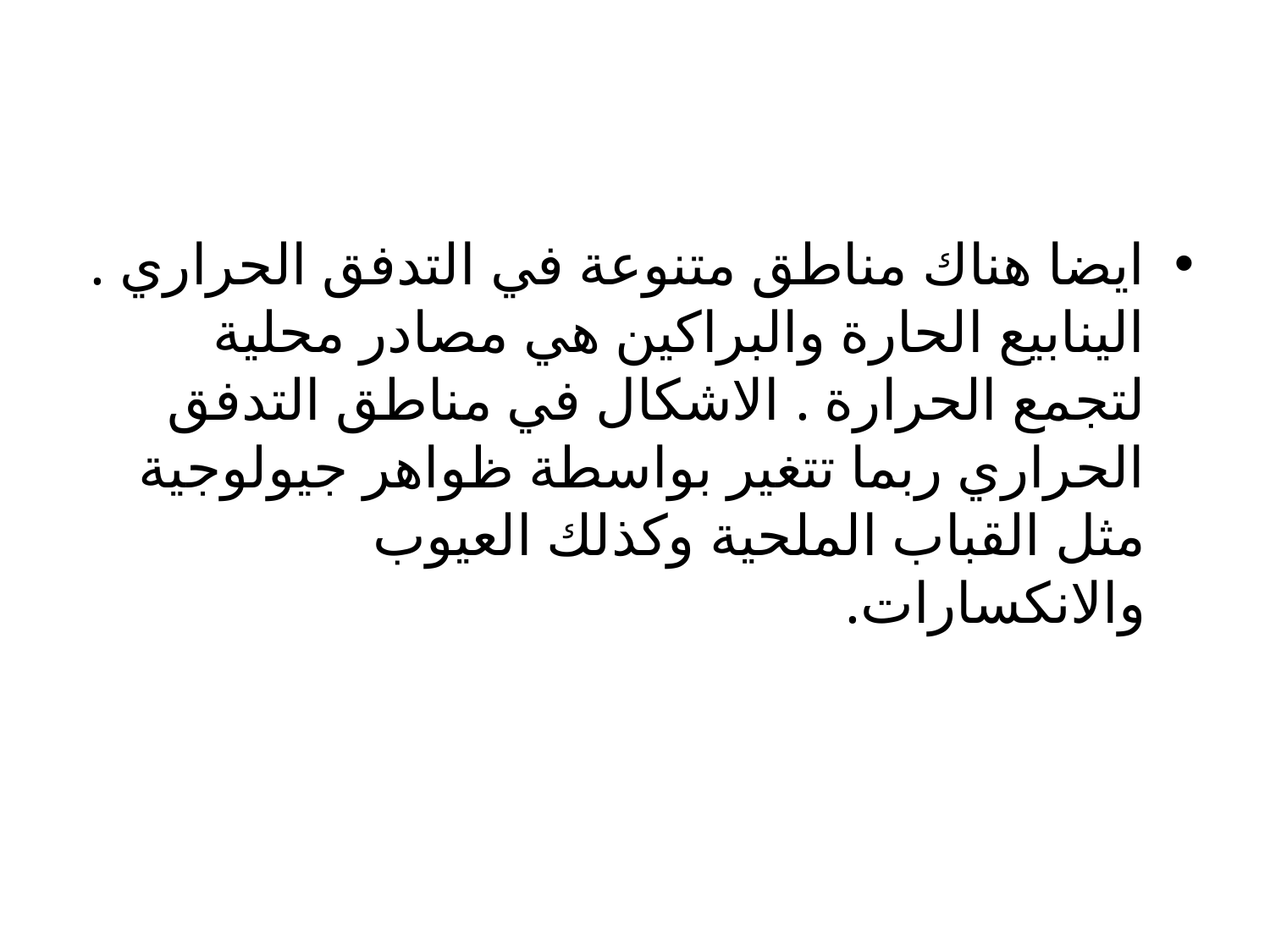

ايضا هناك مناطق متنوعة في التدفق الحراري . الينابيع الحارة والبراكين هي مصادر محلية لتجمع الحرارة . الاشكال في مناطق التدفق الحراري ربما تتغير بواسطة ظواهر جيولوجية مثل القباب الملحية وكذلك العيوب والانكسارات.